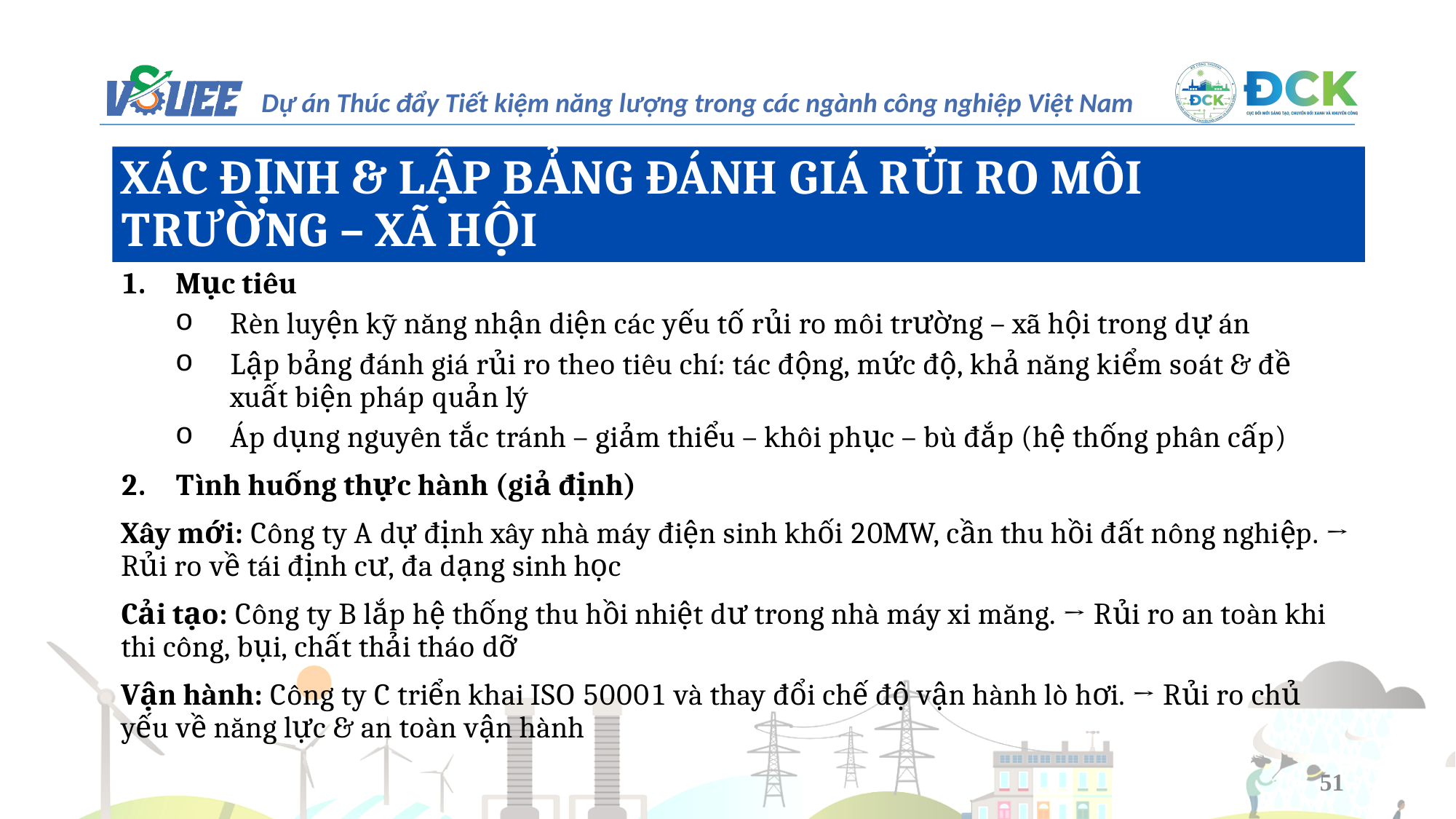

XÁC ĐỊNH & LẬP BẢNG ĐÁNH GIÁ RỦI RO MÔI TRƯỜNG – XÃ HỘI
Mục tiêu
Rèn luyện kỹ năng nhận diện các yếu tố rủi ro môi trường – xã hội trong dự án
Lập bảng đánh giá rủi ro theo tiêu chí: tác động, mức độ, khả năng kiểm soát & đề xuất biện pháp quản lý
Áp dụng nguyên tắc tránh – giảm thiểu – khôi phục – bù đắp (hệ thống phân cấp)
Tình huống thực hành (giả định)
Xây mới: Công ty A dự định xây nhà máy điện sinh khối 20MW, cần thu hồi đất nông nghiệp. → Rủi ro về tái định cư, đa dạng sinh học
Cải tạo: Công ty B lắp hệ thống thu hồi nhiệt dư trong nhà máy xi măng. → Rủi ro an toàn khi thi công, bụi, chất thải tháo dỡ
Vận hành: Công ty C triển khai ISO 50001 và thay đổi chế độ vận hành lò hơi. → Rủi ro chủ yếu về năng lực & an toàn vận hành
51